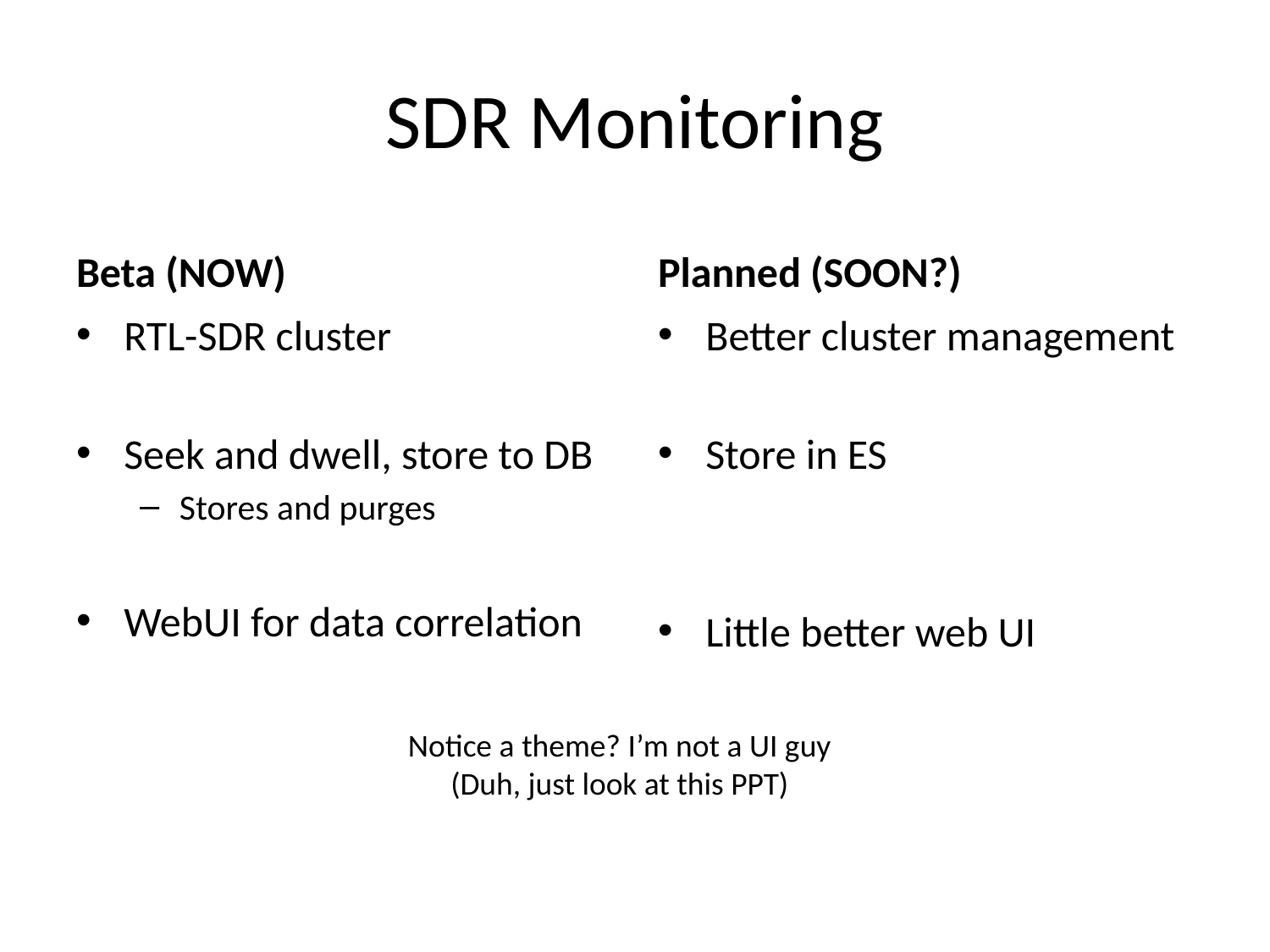

# SDR Monitoring
Beta (NOW)
Planned (SOON?)
RTL-SDR cluster

Seek and dwell, store to DB
Stores and purges

WebUI for data correlation

Better cluster management

Store in ES

Little better web UI

Notice a theme? I’m not a UI guy
(Duh, just look at this PPT)